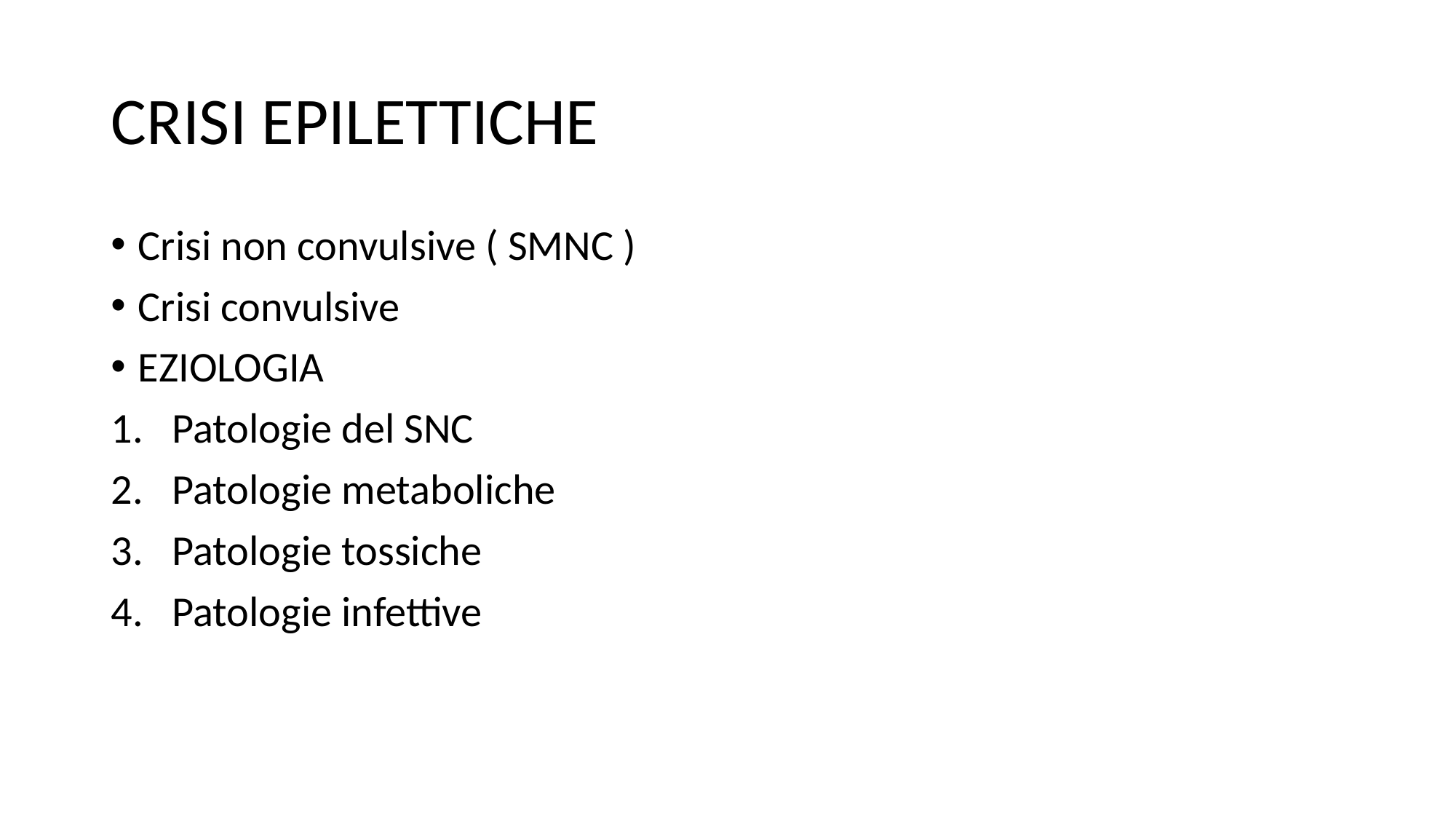

# CRISI EPILETTICHE
Crisi non convulsive ( SMNC )
Crisi convulsive
EZIOLOGIA
Patologie del SNC
Patologie metaboliche
Patologie tossiche
Patologie infettive